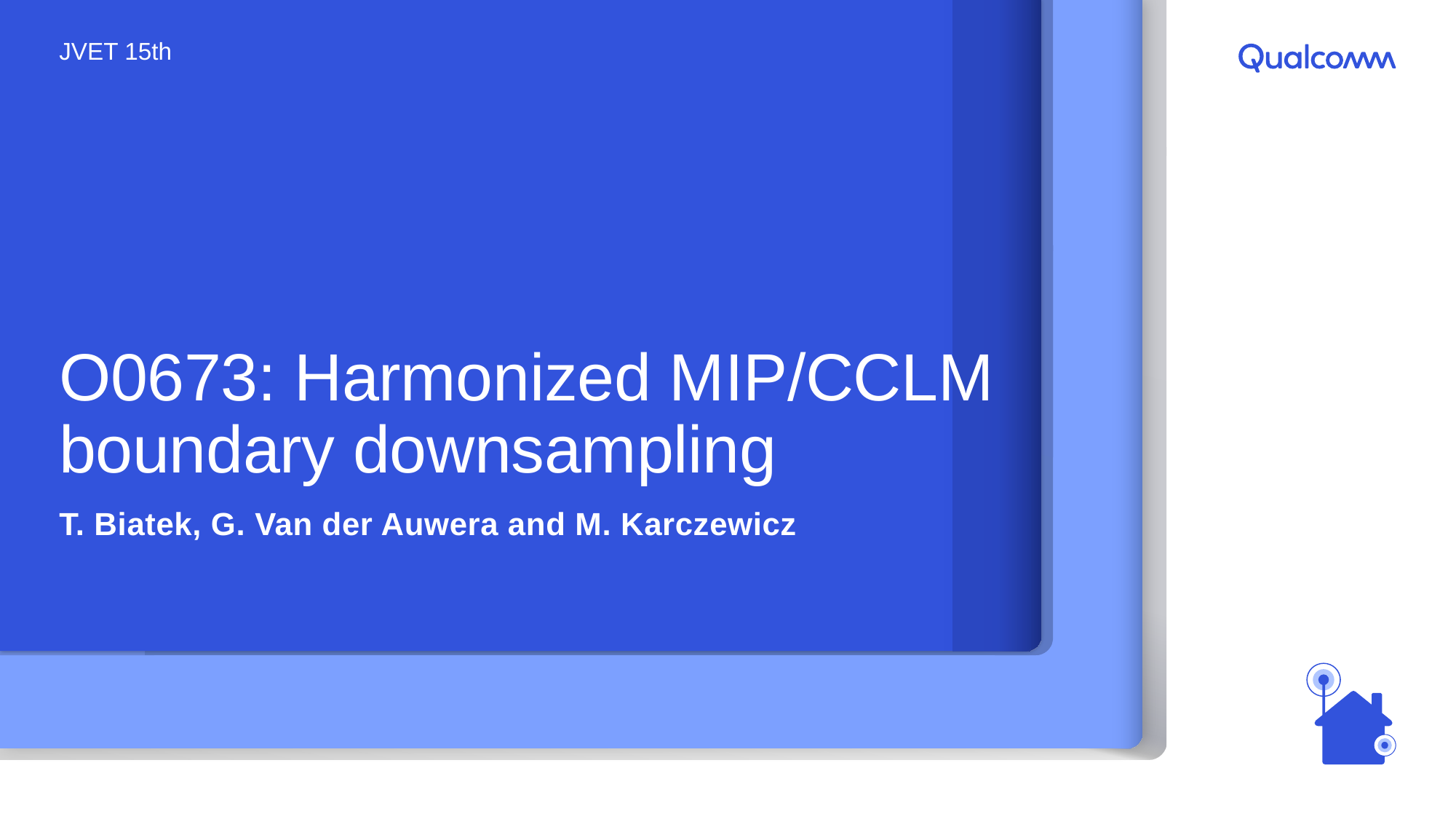

JVET 15th
# O0673: Harmonized MIP/CCLM boundary downsampling
T. Biatek, G. Van der Auwera and M. Karczewicz